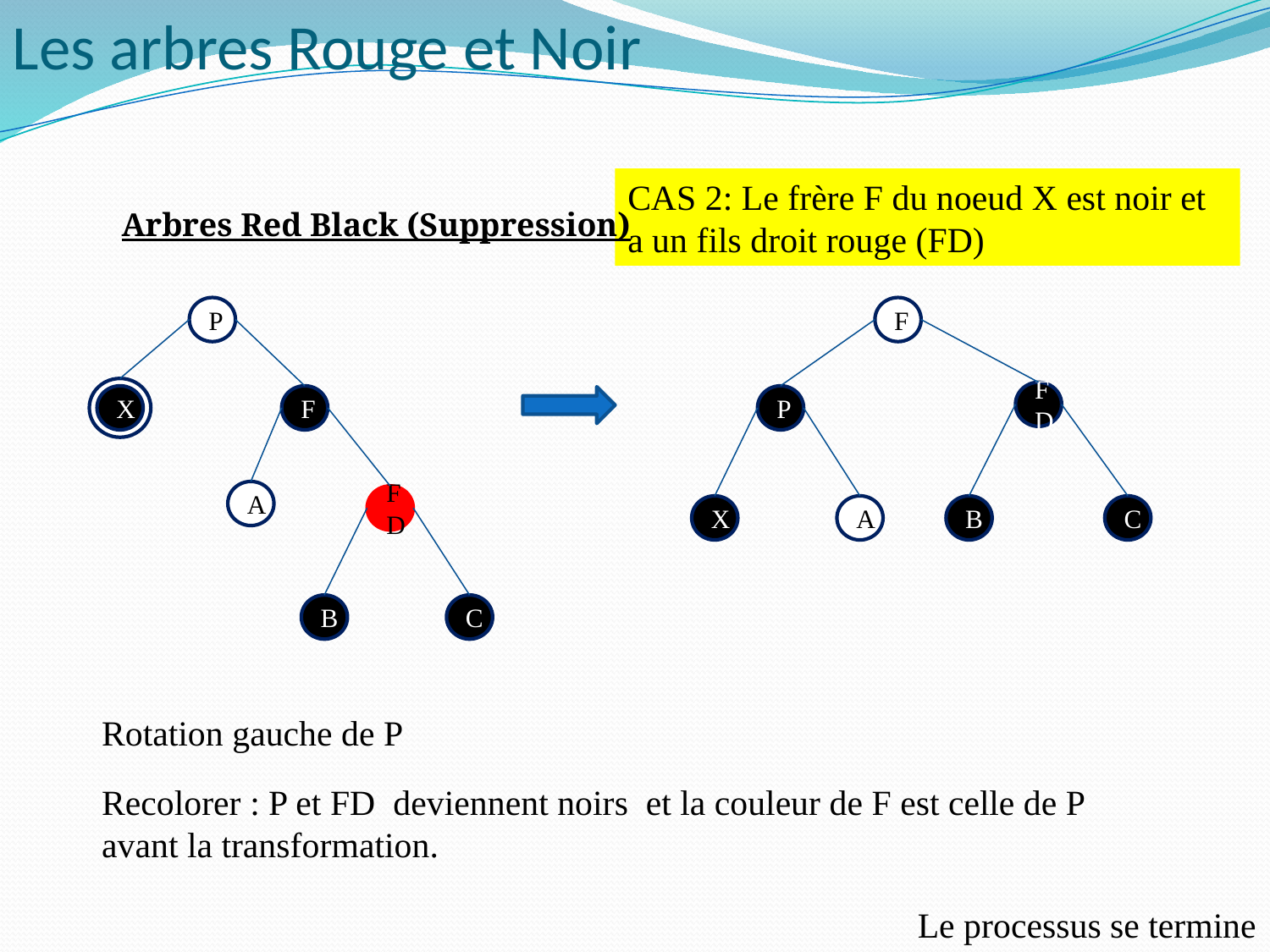

Les arbres Rouge et Noir
CAS 2: Le frère F du noeud X est noir et a un fils droit rouge (FD)
Arbres Red Black (Suppression)
P
P
X
F
A
FD
B
C
F
FD
P
X
A
B
C

Rotation gauche de P
Recolorer : P et FD  deviennent noirs  et la couleur de F est celle de P avant la transformation.
Le processus se termine